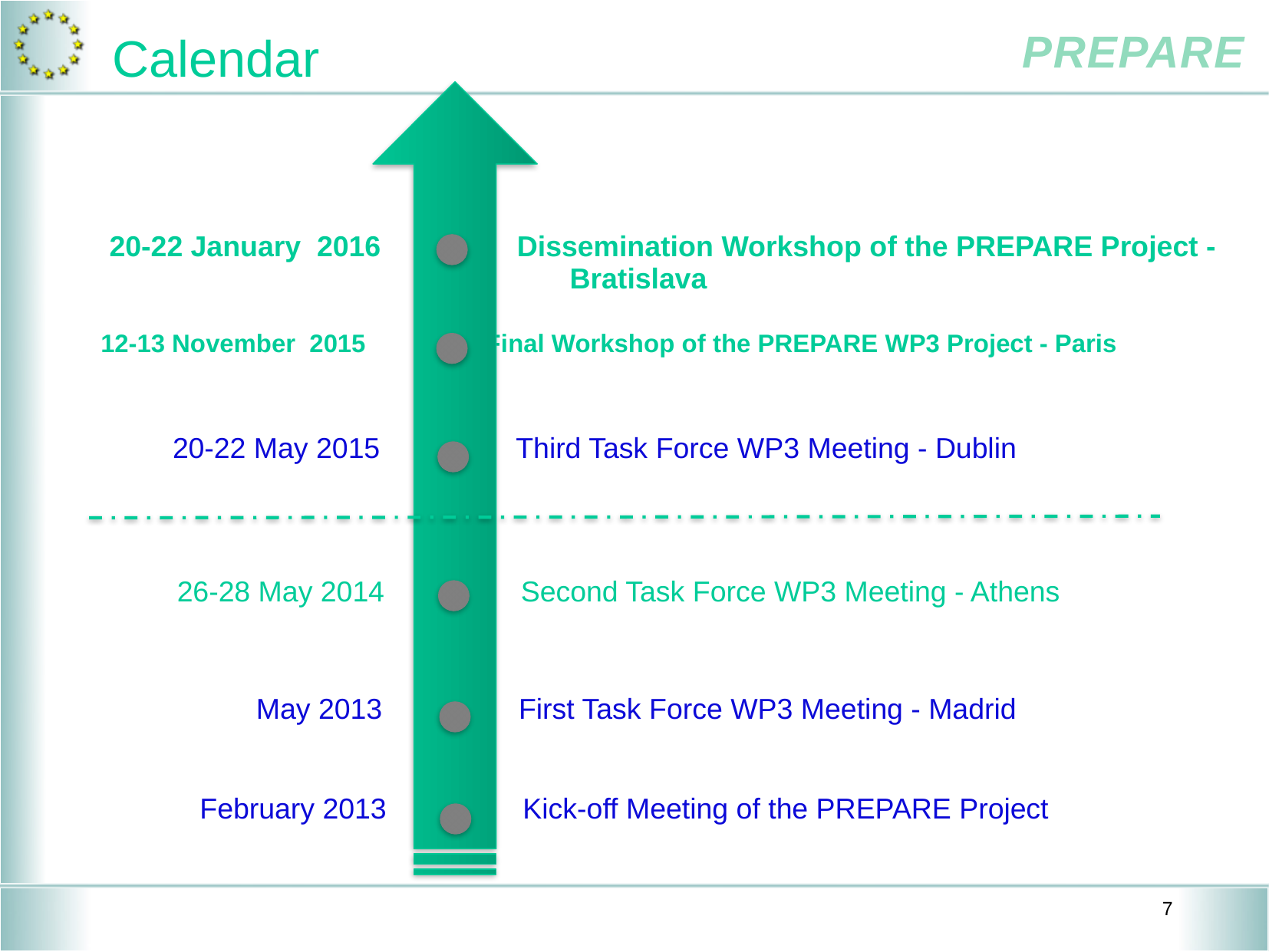

Calendar
20-22 January  2016                 Dissemination Workshop of the PREPARE Project - 			     	Bratislava

12-13 November  2015                 Final Workshop of the PREPARE WP3 Project - Paris

20-22 May 2015                 Third Task Force WP3 Meeting - Dublin

26-28 May 2014                 Second Task Force WP3 Meeting - Athens

May 2013                 First Task Force WP3 Meeting - Madrid

February 2013                 Kick-off Meeting of the PREPARE Project